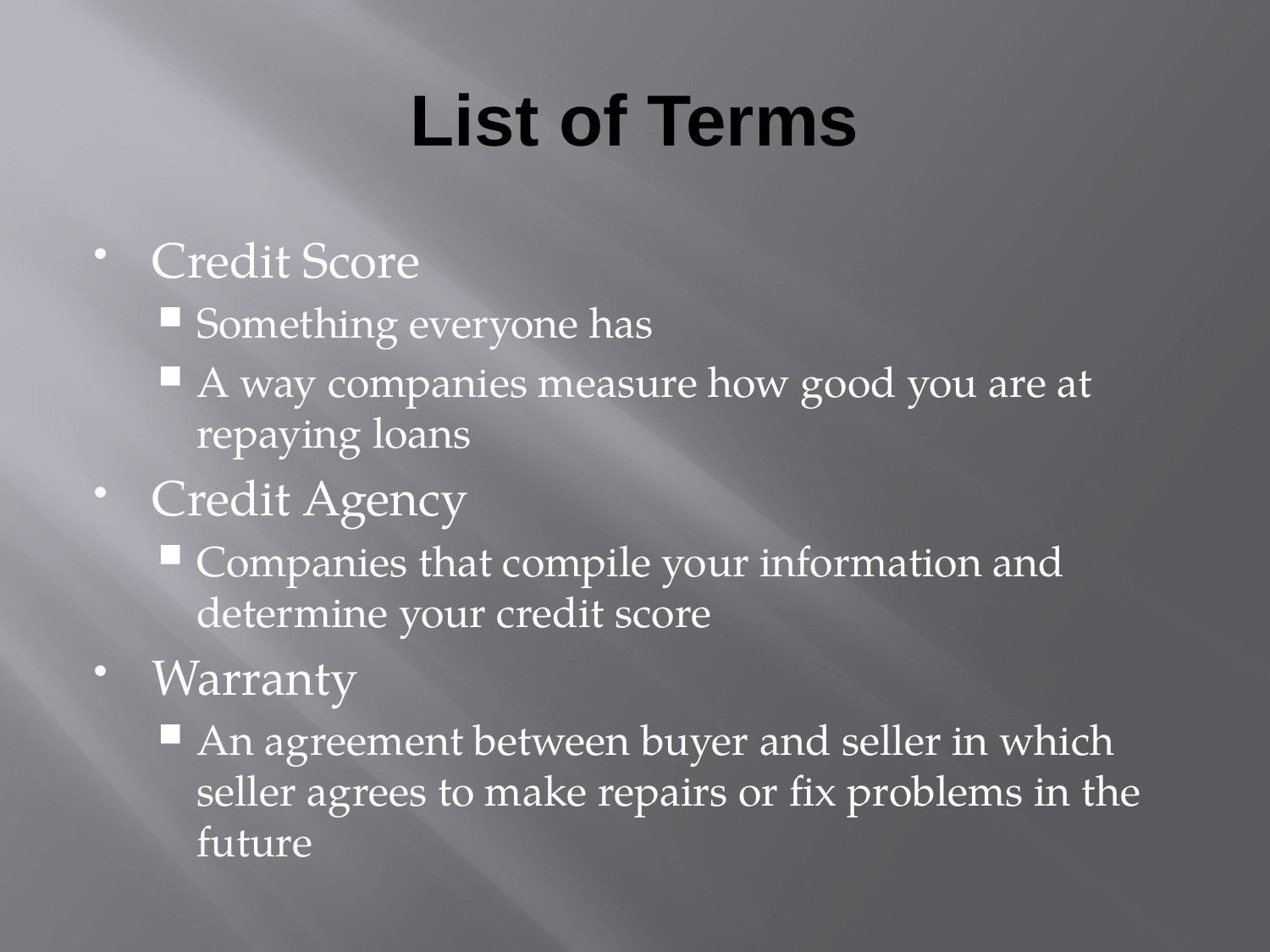

# List of Terms
Credit Score
Something everyone has
A way companies measure how good you are at repaying loans
Credit Agency
Companies that compile your information and determine your credit score
Warranty
An agreement between buyer and seller in which seller agrees to make repairs or fix problems in the future